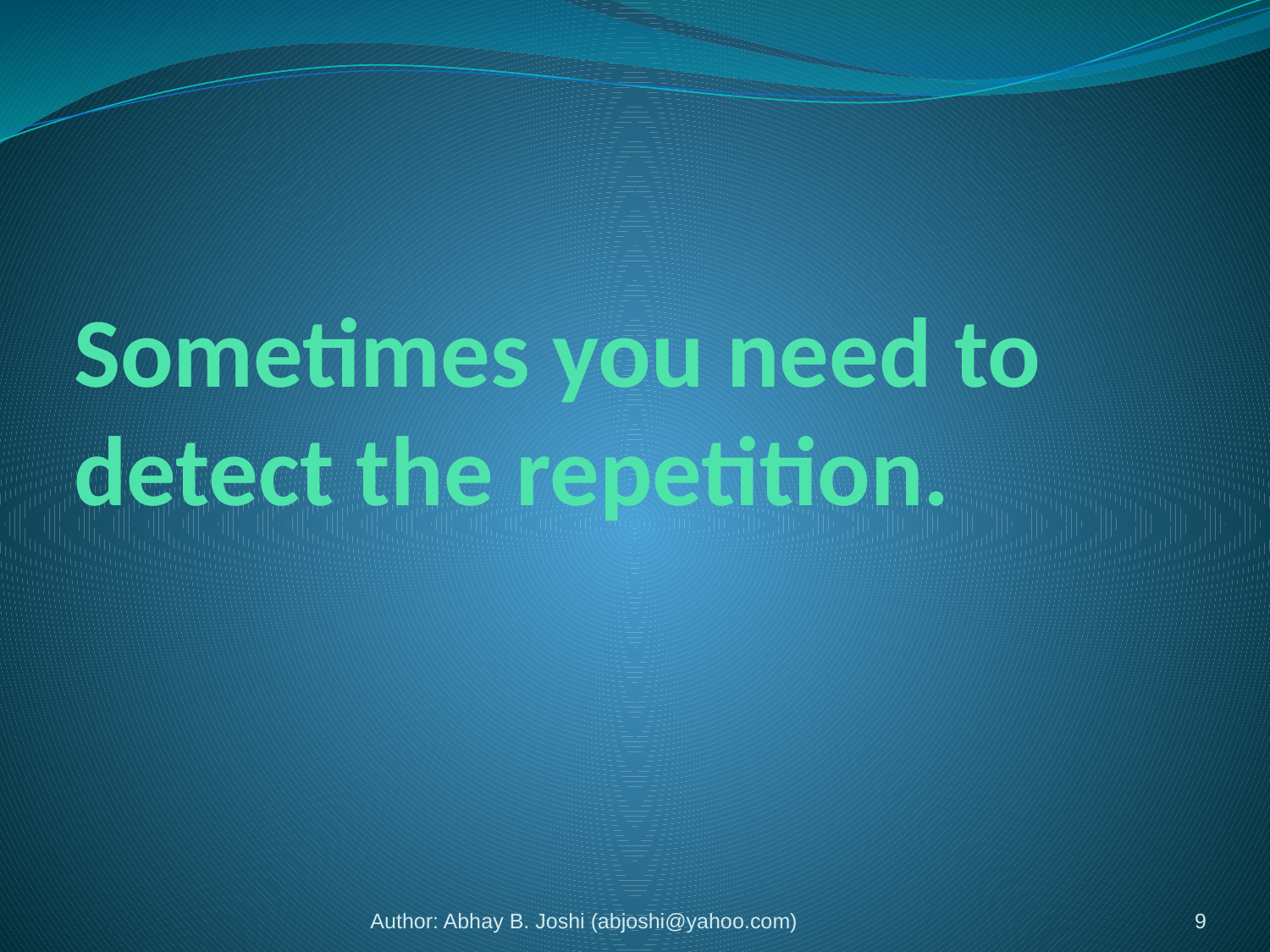

# Sometimes you need to detect the repetition.
Author: Abhay B. Joshi (abjoshi@yahoo.com)
9